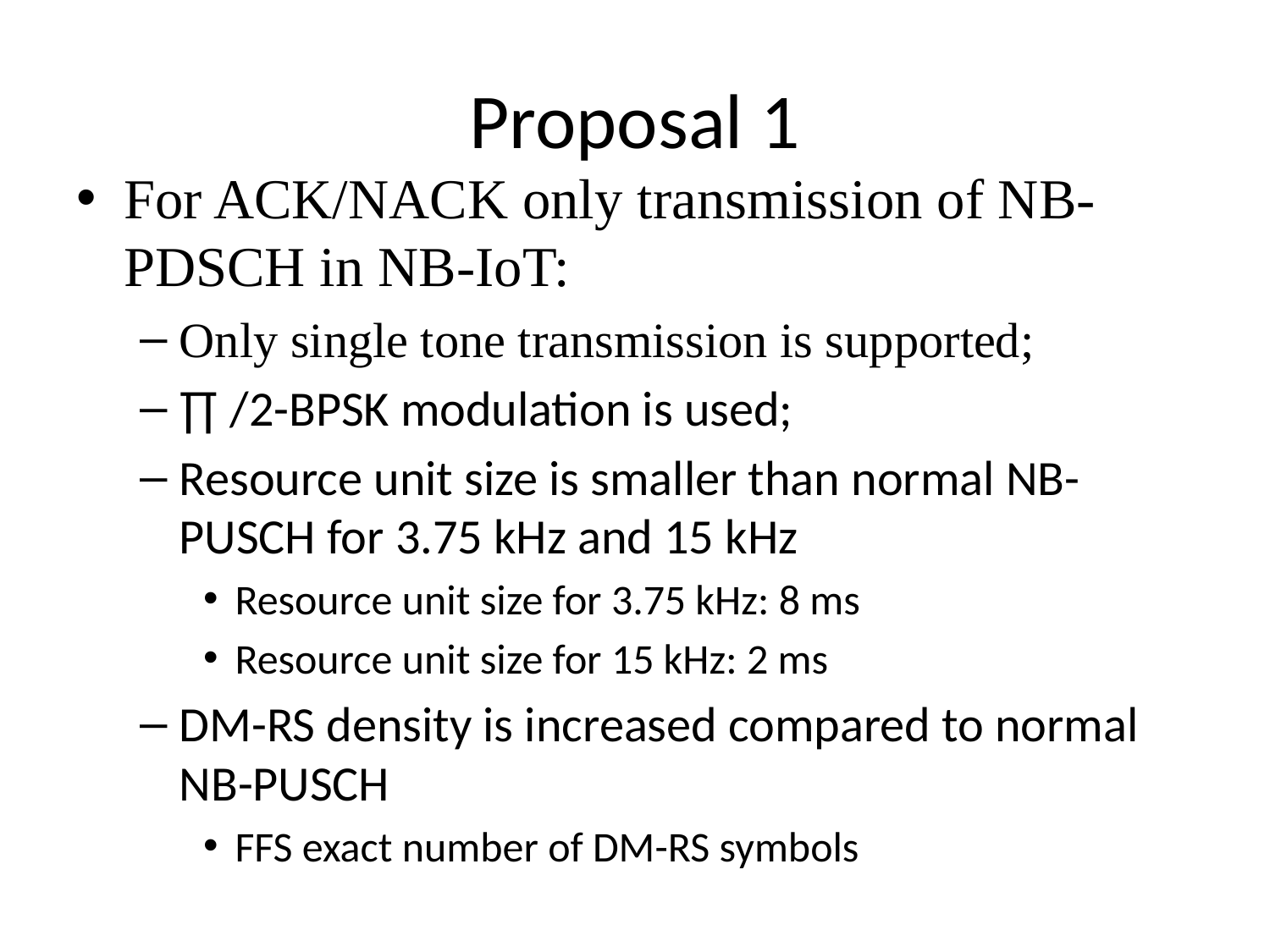

# Proposal 1
For ACK/NACK only transmission of NB-PDSCH in NB-IoT:
Only single tone transmission is supported;
∏ /2-BPSK modulation is used;
Resource unit size is smaller than normal NB-PUSCH for 3.75 kHz and 15 kHz
Resource unit size for 3.75 kHz: 8 ms
Resource unit size for 15 kHz: 2 ms
DM-RS density is increased compared to normal NB-PUSCH
FFS exact number of DM-RS symbols